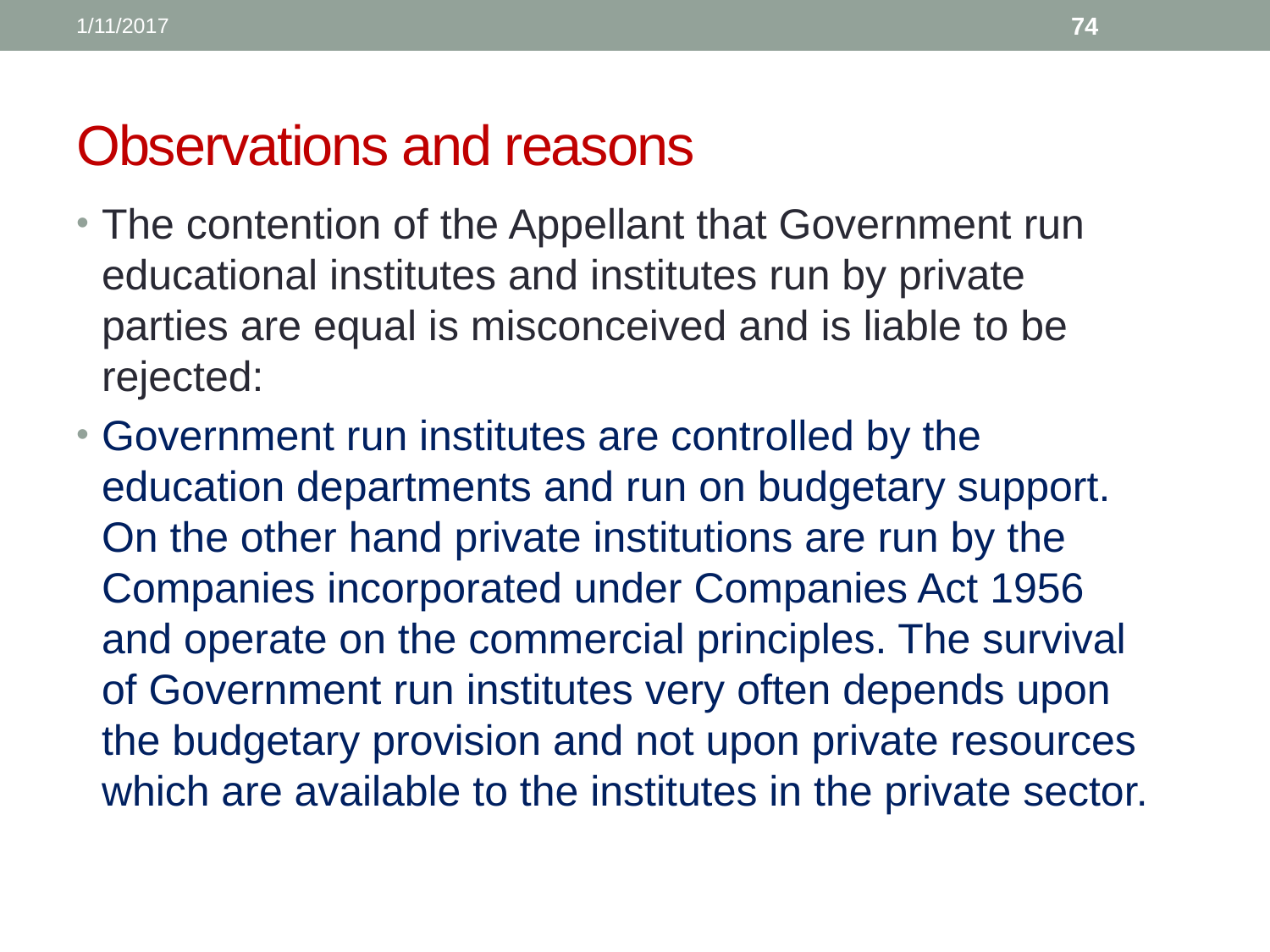

1/11/2017
74
# Observations and reasons
The contention of the Appellant that Government run educational institutes and institutes run by private parties are equal is misconceived and is liable to be rejected:
Government run institutes are controlled by the education departments and run on budgetary support. On the other hand private institutions are run by the Companies incorporated under Companies Act 1956 and operate on the commercial principles. The survival of Government run institutes very often depends upon the budgetary provision and not upon private resources which are available to the institutes in the private sector.